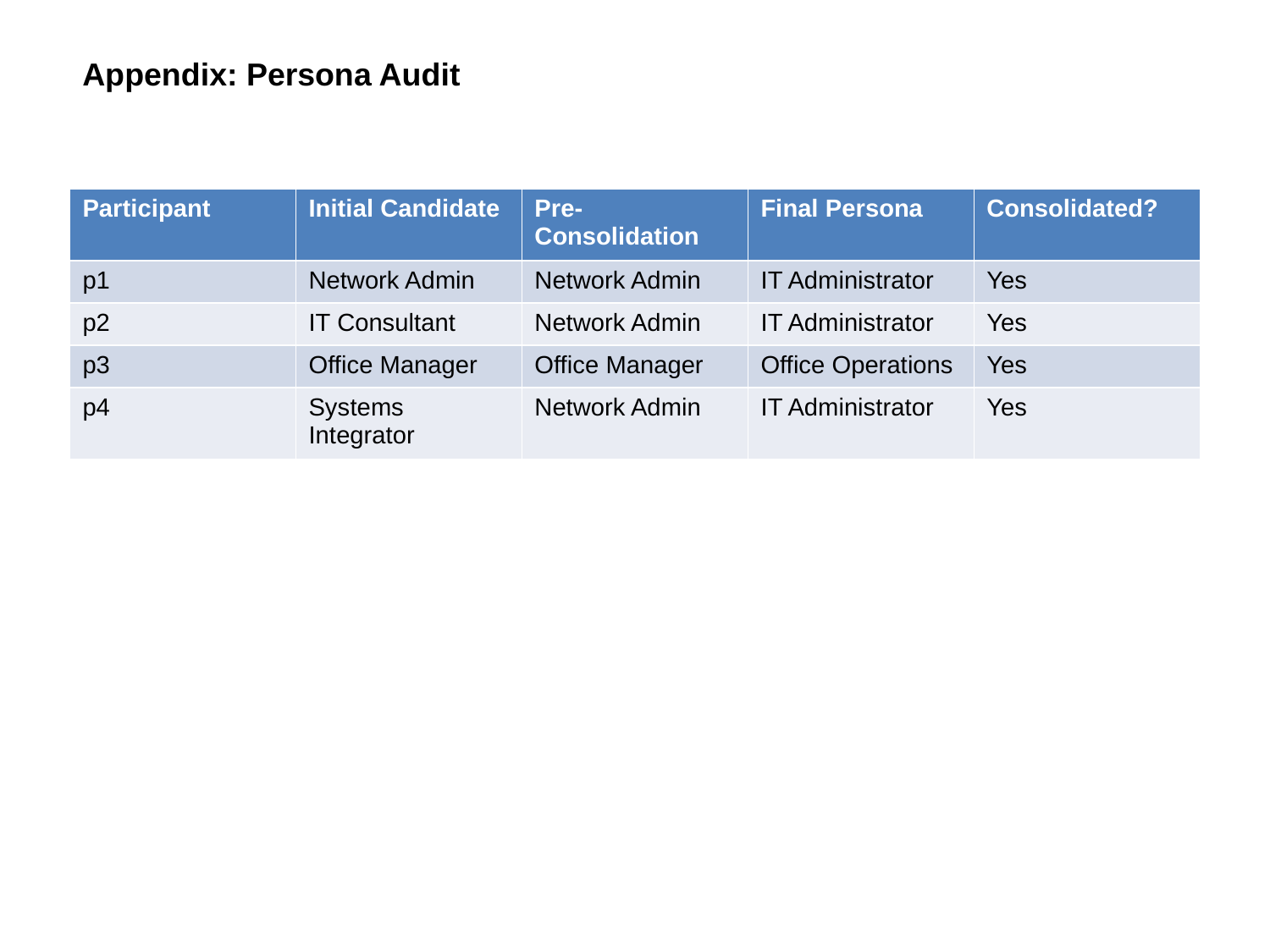

Appendix: Persona Audit
| Participant | Initial Candidate | Pre-Consolidation | Final Persona | Consolidated? |
| --- | --- | --- | --- | --- |
| p1 | Network Admin | Network Admin | IT Administrator | Yes |
| p2 | IT Consultant | Network Admin | IT Administrator | Yes |
| p3 | Office Manager | Office Manager | Office Operations | Yes |
| p4 | Systems Integrator | Network Admin | IT Administrator | Yes |